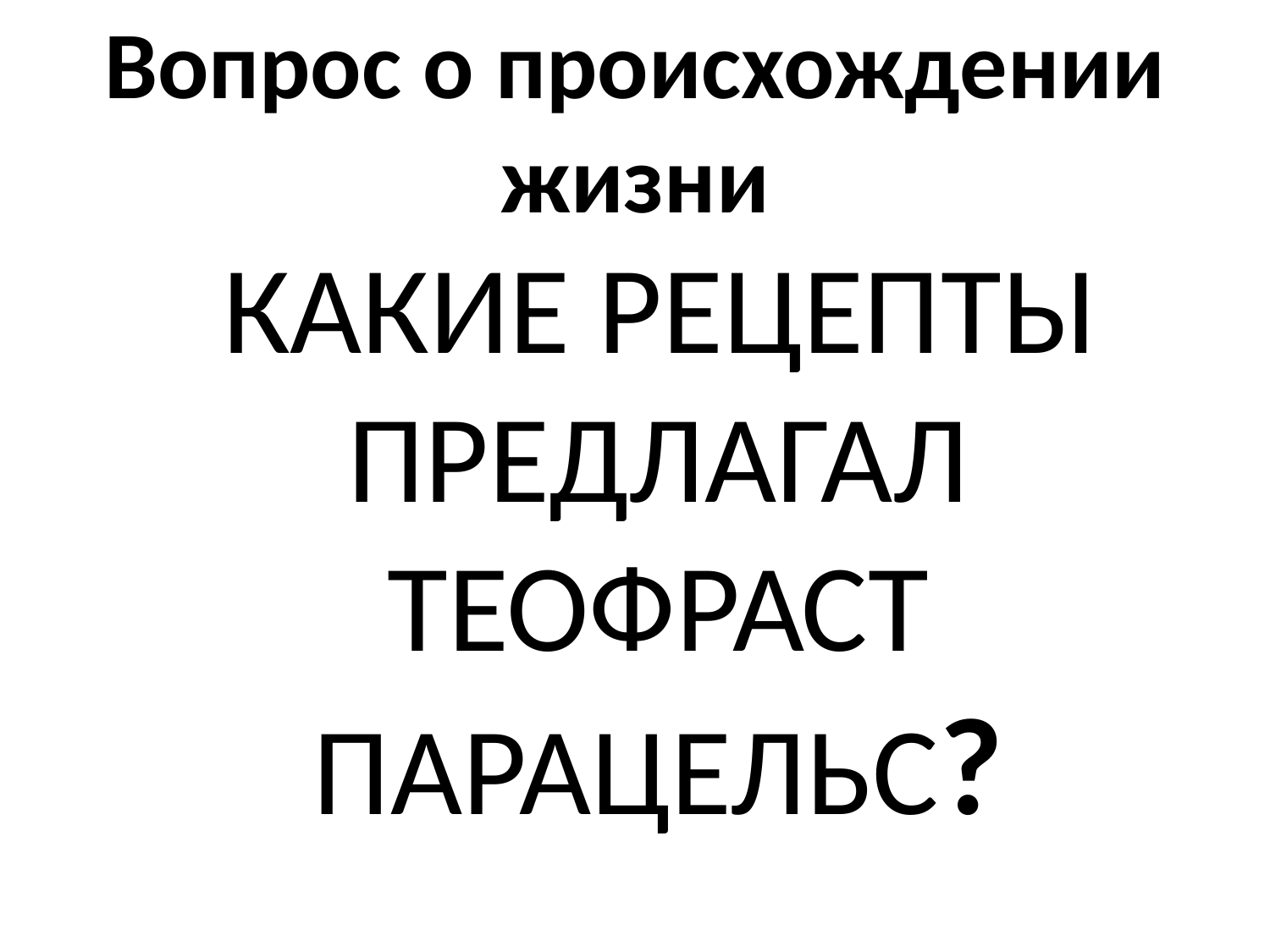

# Вопрос о происхождении жизни
    КАКИЕ РЕЦЕПТЫ ПРЕДЛАГАЛ ТЕОФРАСТ ПАРАЦЕЛЬС?